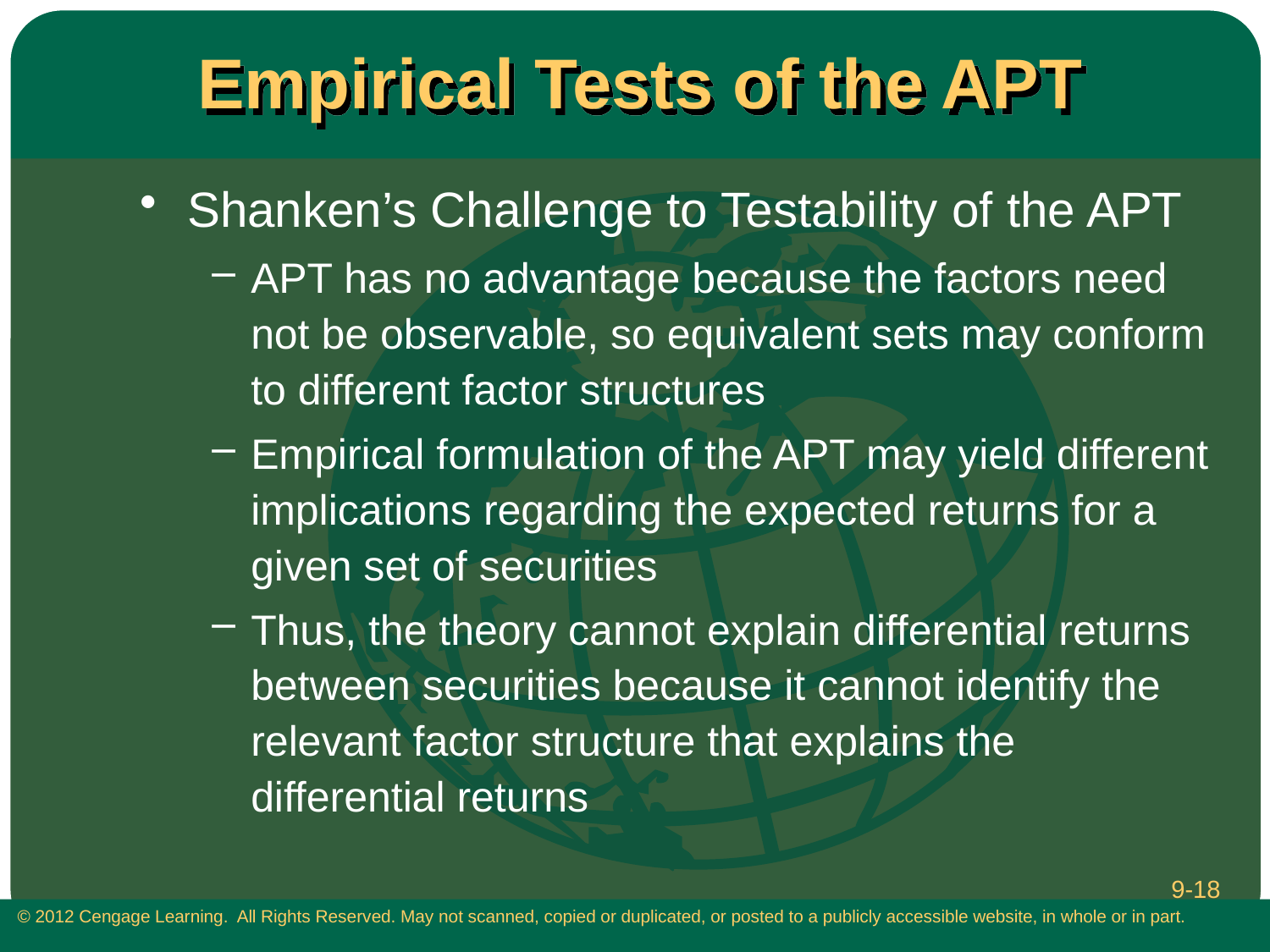

# Empirical Tests of the APT
Shanken’s Challenge to Testability of the APT
APT has no advantage because the factors need not be observable, so equivalent sets may conform to different factor structures
Empirical formulation of the APT may yield different implications regarding the expected returns for a given set of securities
Thus, the theory cannot explain differential returns between securities because it cannot identify the relevant factor structure that explains the differential returns
9-18
 © 2012 Cengage Learning.  All Rights Reserved. May not scanned, copied or duplicated, or posted to a publicly accessible website, in whole or in part.